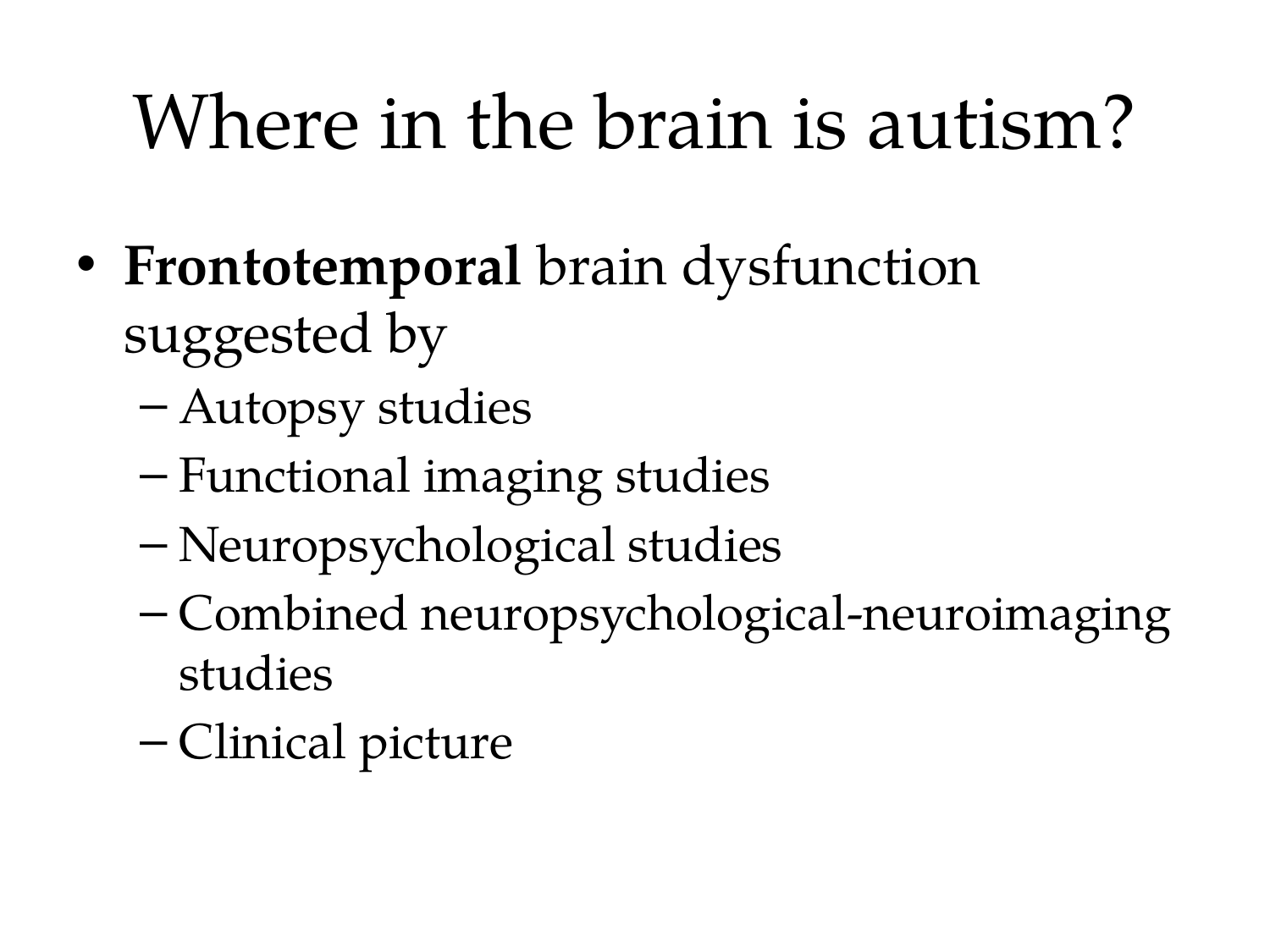

# Where in the brain is autism?
Frontotemporal brain dysfunction suggested by
Autopsy studies
Functional imaging studies
Neuropsychological studies
Combined neuropsychological-neuroimaging studies
Clinical picture